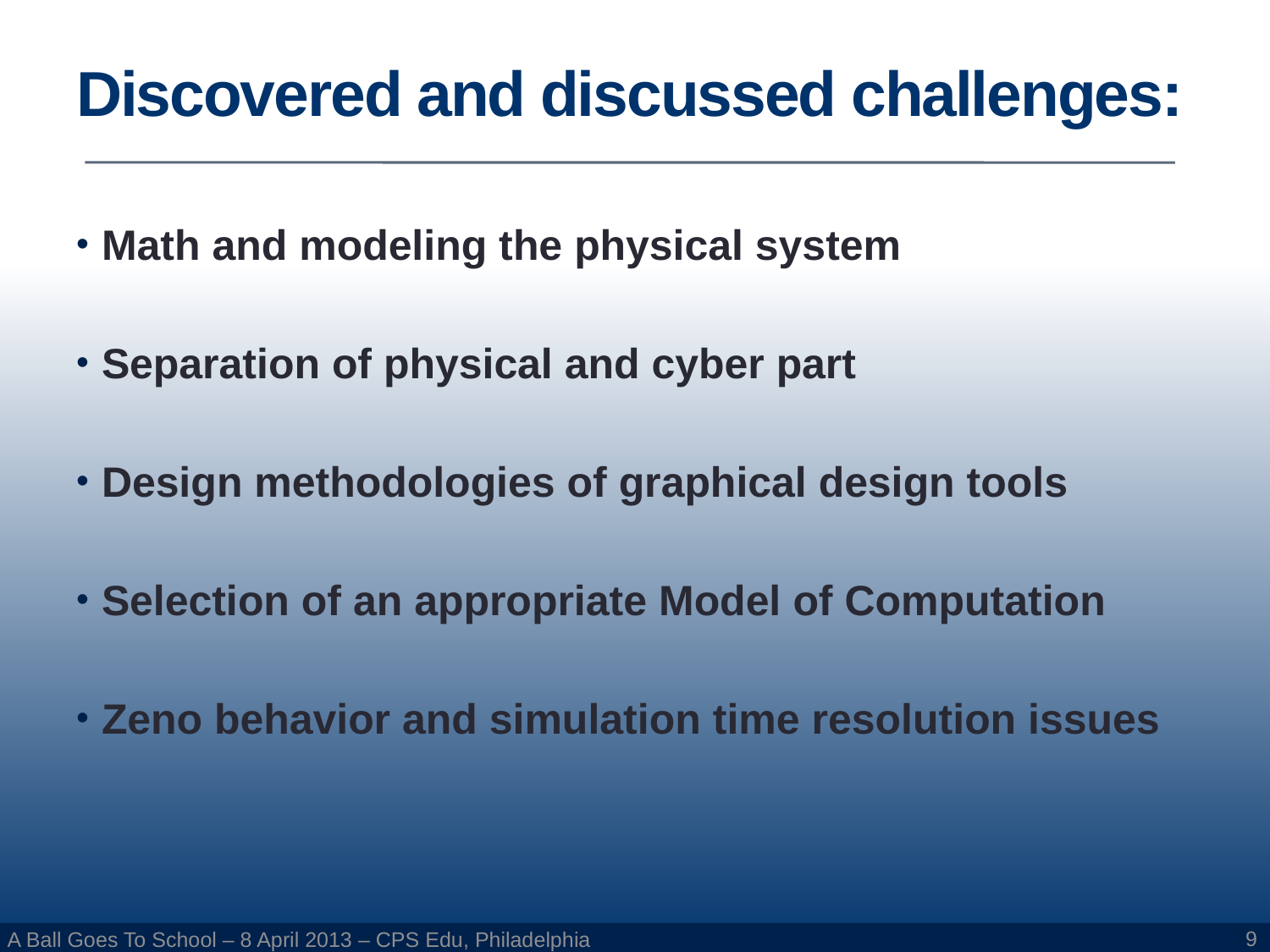

# Discovered and discussed challenges:
Math and modeling the physical system

Separation of physical and cyber part

Design methodologies of graphical design tools

Selection of an appropriate Model of Computation

Zeno behavior and simulation time resolution issues